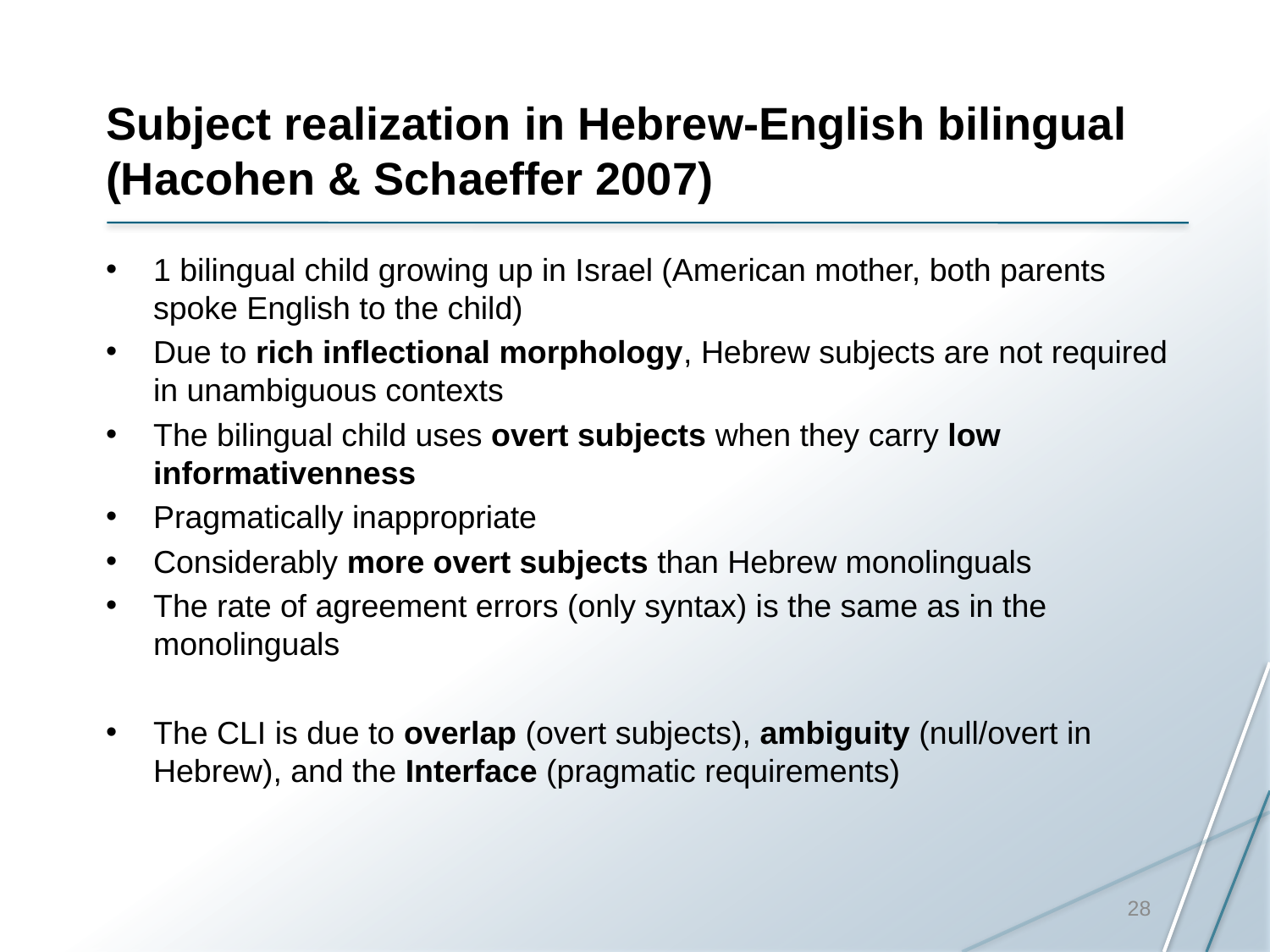

# Subject realization in Hebrew-English bilingual (Hacohen & Schaeffer 2007)
1 bilingual child growing up in Israel (American mother, both parents spoke English to the child)
Due to rich inflectional morphology, Hebrew subjects are not required in unambiguous contexts
The bilingual child uses overt subjects when they carry low informativenness
Pragmatically inappropriate
Considerably more overt subjects than Hebrew monolinguals
The rate of agreement errors (only syntax) is the same as in the monolinguals

The CLI is due to overlap (overt subjects), ambiguity (null/overt in Hebrew), and the Interface (pragmatic requirements)

28